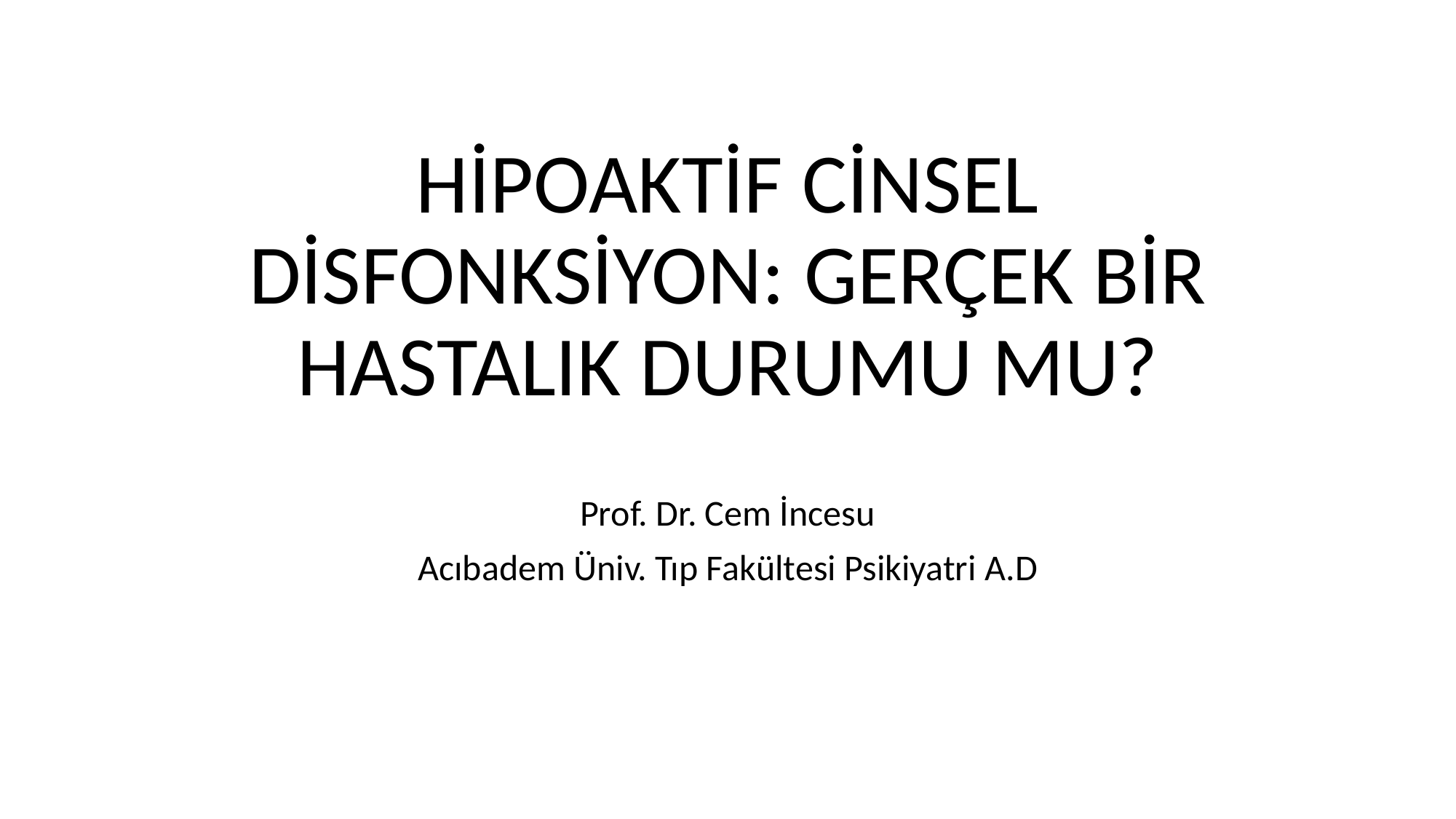

# HİPOAKTİF CİNSEL DİSFONKSİYON: GERÇEK BİR HASTALIK DURUMU MU?

Prof. Dr. Cem İncesu
Acıbadem Üniv. Tıp Fakültesi Psikiyatri A.D